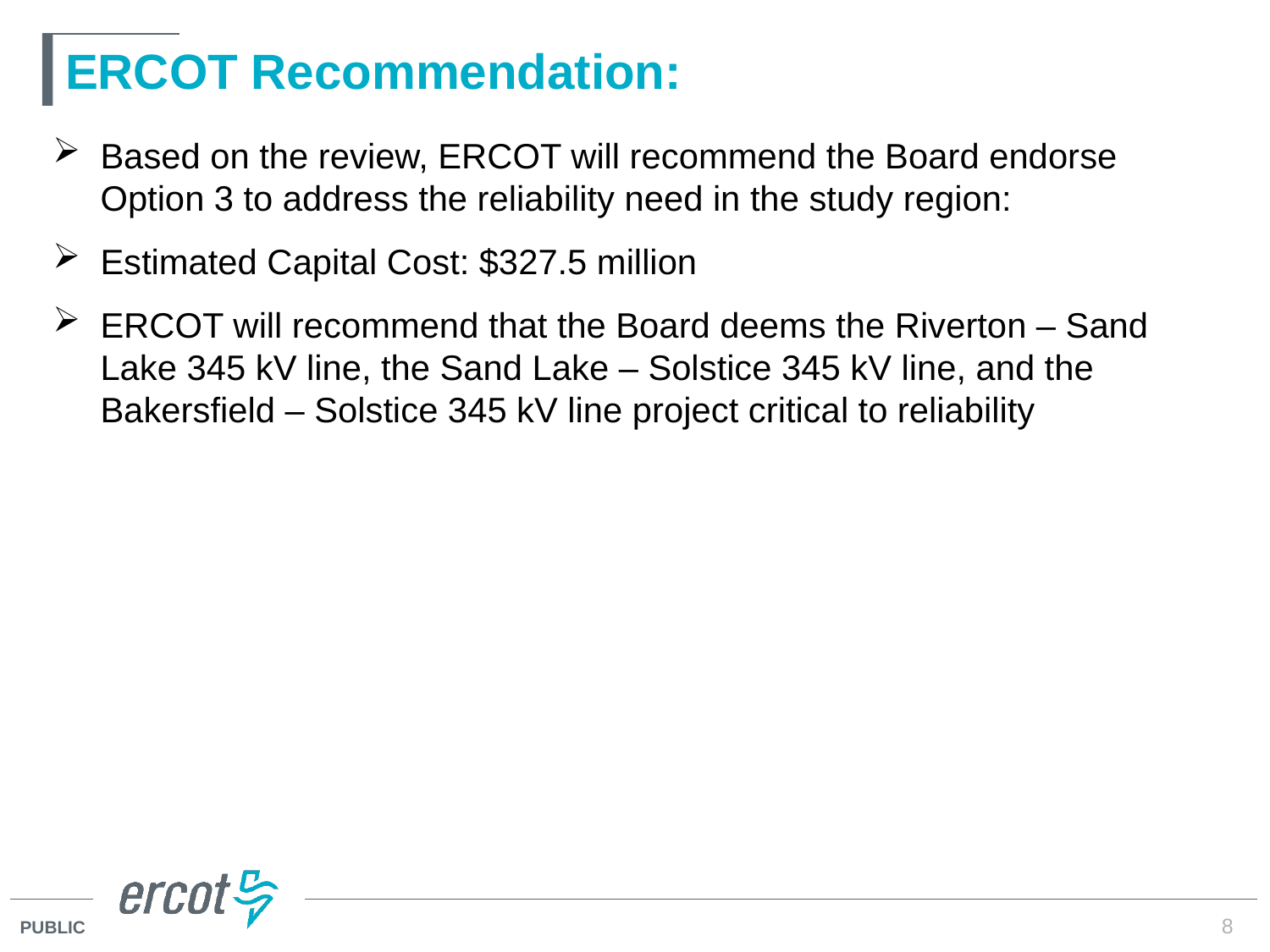

# ERCOT Recommendation:
Based on the review, ERCOT will recommend the Board endorse Option 3 to address the reliability need in the study region:
Estimated Capital Cost: $327.5 million
ERCOT will recommend that the Board deems the Riverton – Sand Lake 345 kV line, the Sand Lake – Solstice 345 kV line, and the Bakersfield – Solstice 345 kV line project critical to reliability

8